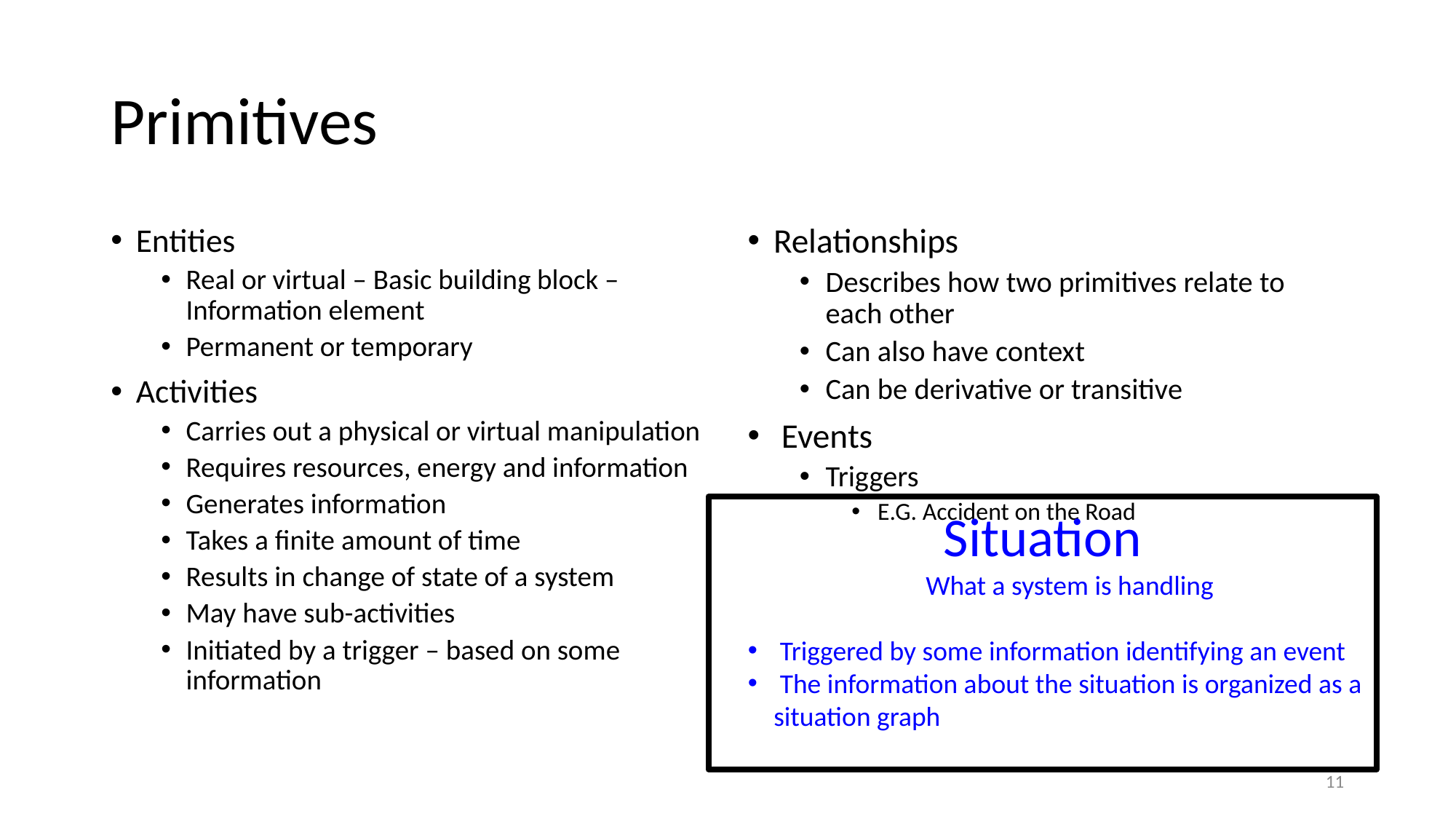

# Primitives
Entities
Real or virtual – Basic building block – Information element
Permanent or temporary
Activities
Carries out a physical or virtual manipulation
Requires resources, energy and information
Generates information
Takes a finite amount of time
Results in change of state of a system
May have sub-activities
Initiated by a trigger – based on some information

Relationships
Describes how two primitives relate to each other
Can also have context
Can be derivative or transitive
 Events
Triggers
E.G. Accident on the Road

Situation
What a system is handling

 Triggered by some information identifying an event
 The information about the situation is organized as a situation graph

11